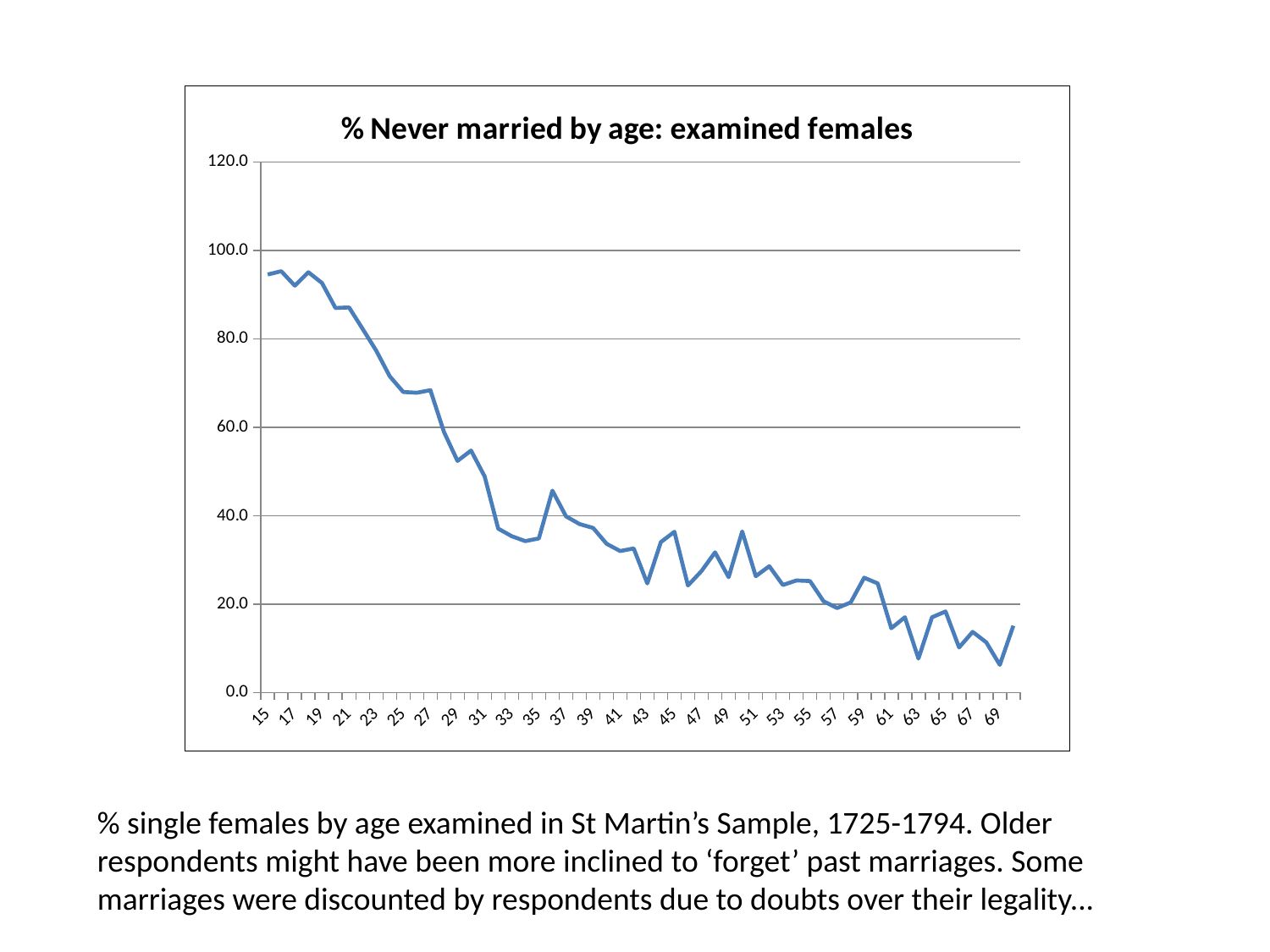

### Chart: % Never married by age: examined females

| Category | % |
|---|---|
| 15 | 94.54545454545452 |
| 16 | 95.29411764705883 |
| 17 | 92.02898550724632 |
| 18 | 95.05494505494507 |
| 19 | 92.6356589147281 |
| 20 | 86.97068403908794 |
| 21 | 87.09677419354801 |
| 22 | 82.25806451612857 |
| 23 | 77.35294117646963 |
| 24 | 71.52317880794702 |
| 25 | 67.97583081570924 |
| 26 | 67.80821917808218 |
| 27 | 68.38235294117645 |
| 28 | 58.93536121673004 |
| 29 | 52.38095238095238 |
| 30 | 54.721549636804056 |
| 31 | 48.876404494381994 |
| 32 | 37.073170731707314 |
| 33 | 35.35911602209945 |
| 34 | 34.246575342466116 |
| 35 | 34.85714285714254 |
| 36 | 45.664739884393065 |
| 37 | 39.85507246376783 |
| 38 | 38.0952380952381 |
| 39 | 37.22627737226277 |
| 40 | 33.63095238095258 |
| 41 | 32.0 |
| 42 | 32.5925925925926 |
| 43 | 24.67532467532459 |
| 44 | 34.02061855670103 |
| 45 | 36.36363636363607 |
| 46 | 24.210526315789473 |
| 47 | 27.472527472527233 |
| 48 | 31.70731707317069 |
| 49 | 26.08695652173913 |
| 50 | 36.43122676579895 |
| 51 | 26.31578947368421 |
| 52 | 28.571428571428573 |
| 53 | 24.324324324324323 |
| 54 | 25.35211267605633 |
| 55 | 25.217391304347824 |
| 56 | 20.634920634920636 |
| 57 | 19.117647058823533 |
| 58 | 20.37037037037029 |
| 59 | 25.97402597402589 |
| 60 | 24.66960352422903 |
| 61 | 14.54545454545455 |
| 62 | 17.02127659574468 |
| 63 | 7.6923076923076925 |
| 64 | 17.02127659574468 |
| 65 | 18.333333333333172 |
| 66 | 10.204081632653061 |
| 67 | 13.725490196078432 |
| 68 | 11.363636363636434 |
| 69 | 6.25 |
| 70 | 15.116279069767442 |
% single females by age examined in St Martin’s Sample, 1725-1794. Older respondents might have been more inclined to ‘forget’ past marriages. Some marriages were discounted by respondents due to doubts over their legality...